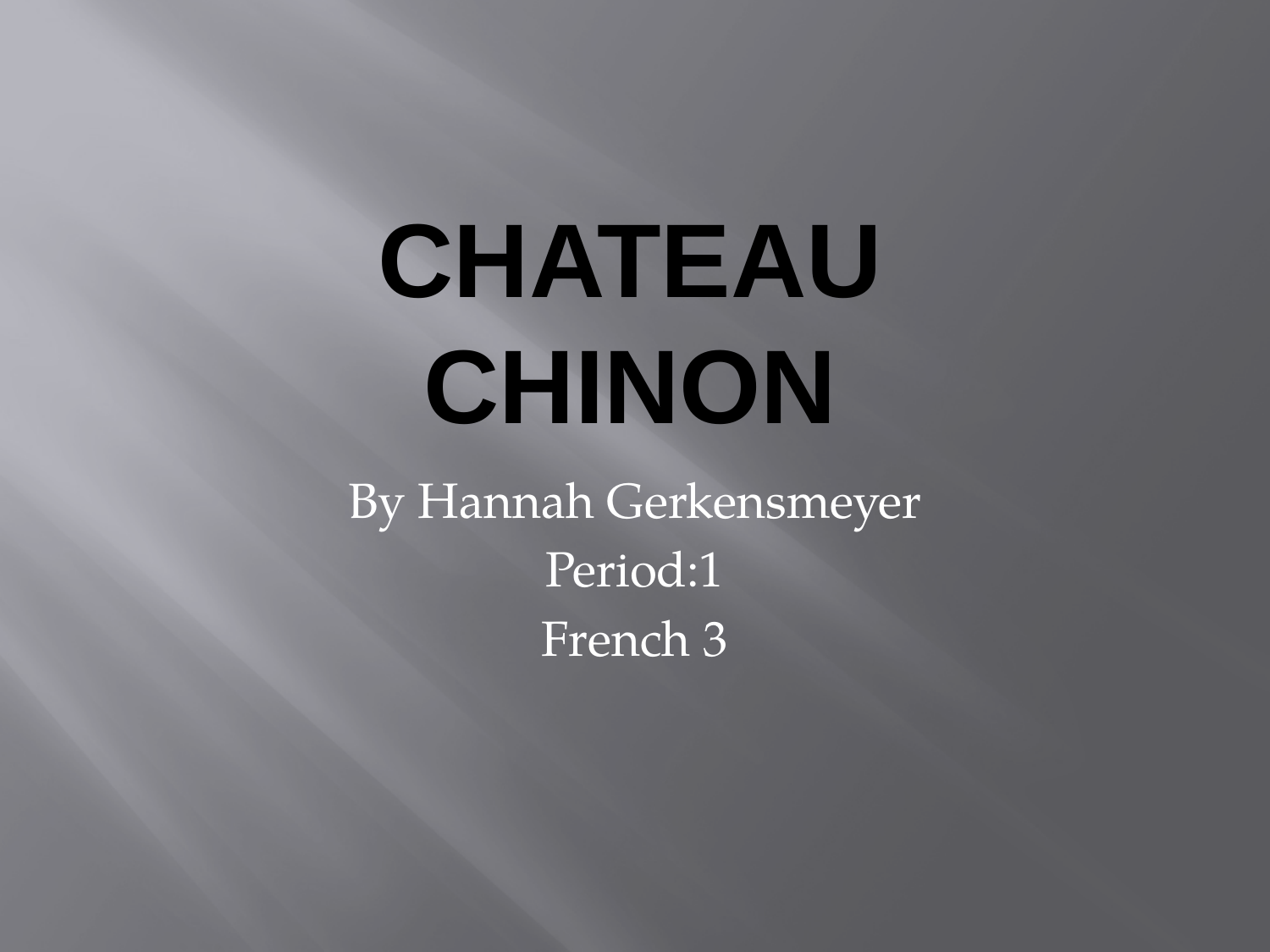

# Chateau Chinon
By Hannah Gerkensmeyer
Period:1
French 3